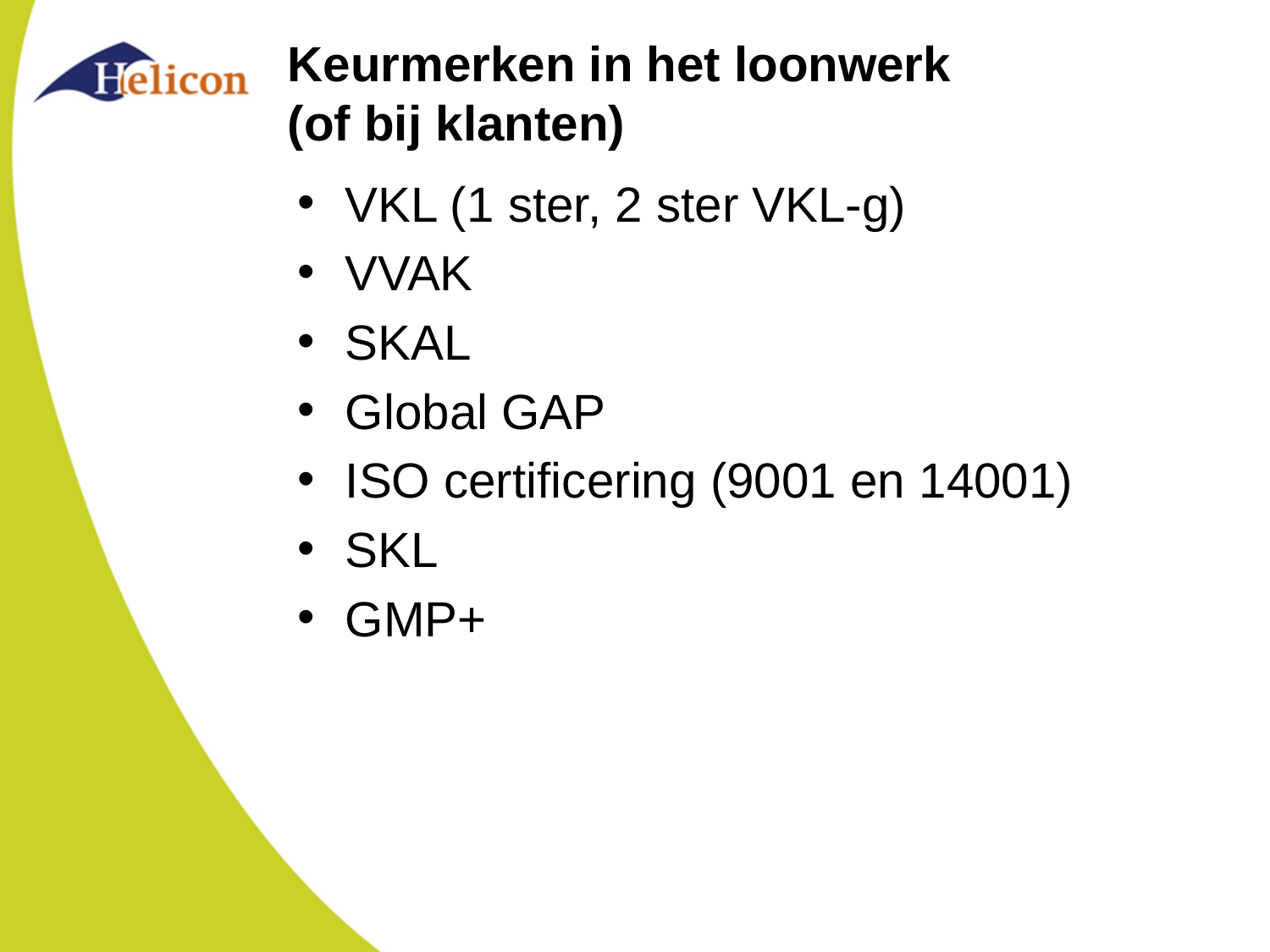

# Keurmerken in het loonwerk (of bij klanten)
VKL (1 ster, 2 ster VKL-g)
VVAK
SKAL
Global GAP
ISO certificering (9001 en 14001)
SKL
GMP+